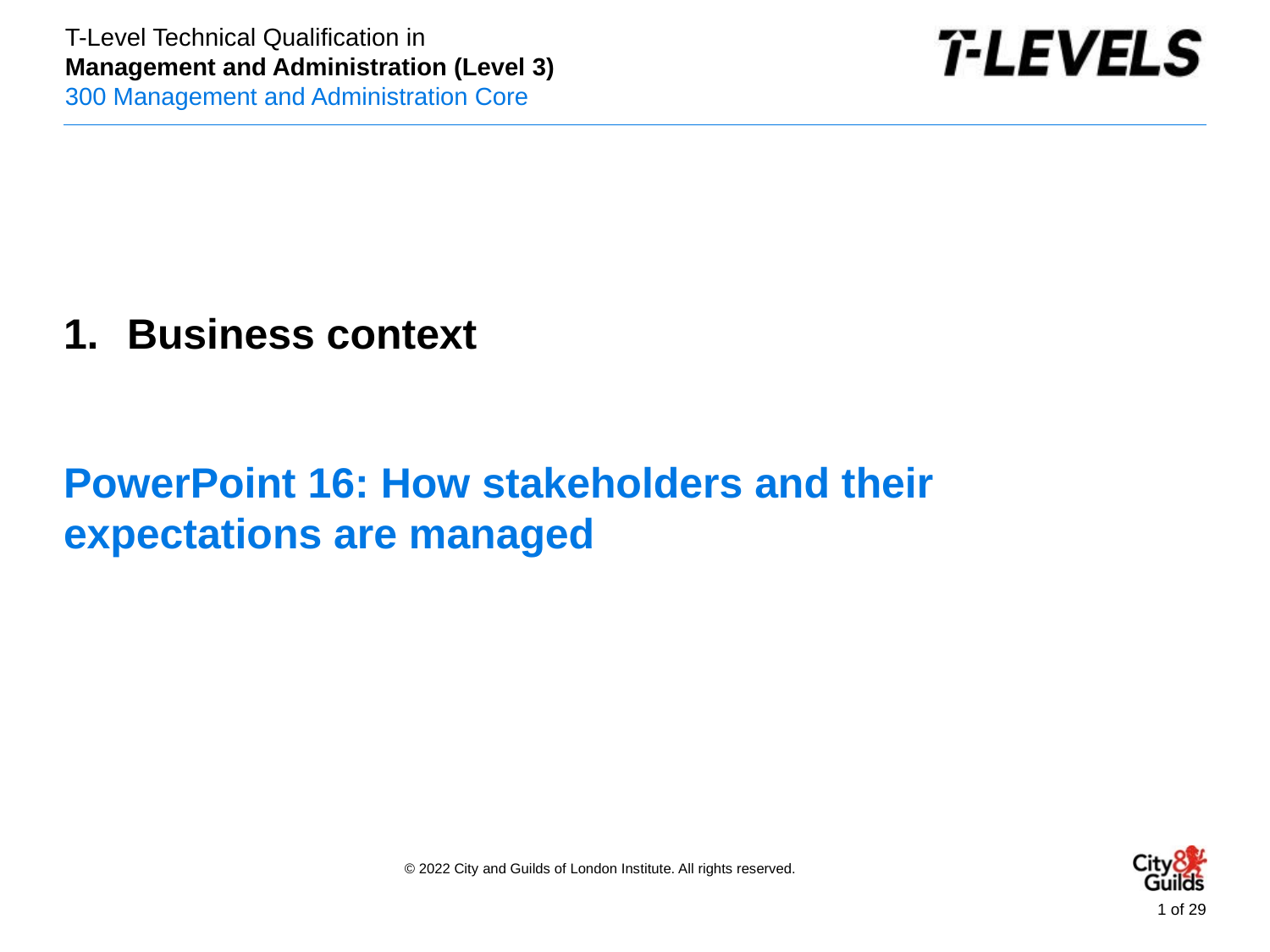

PowerPoint presentation
Business context
# PowerPoint 16: How stakeholders and their expectations are managed